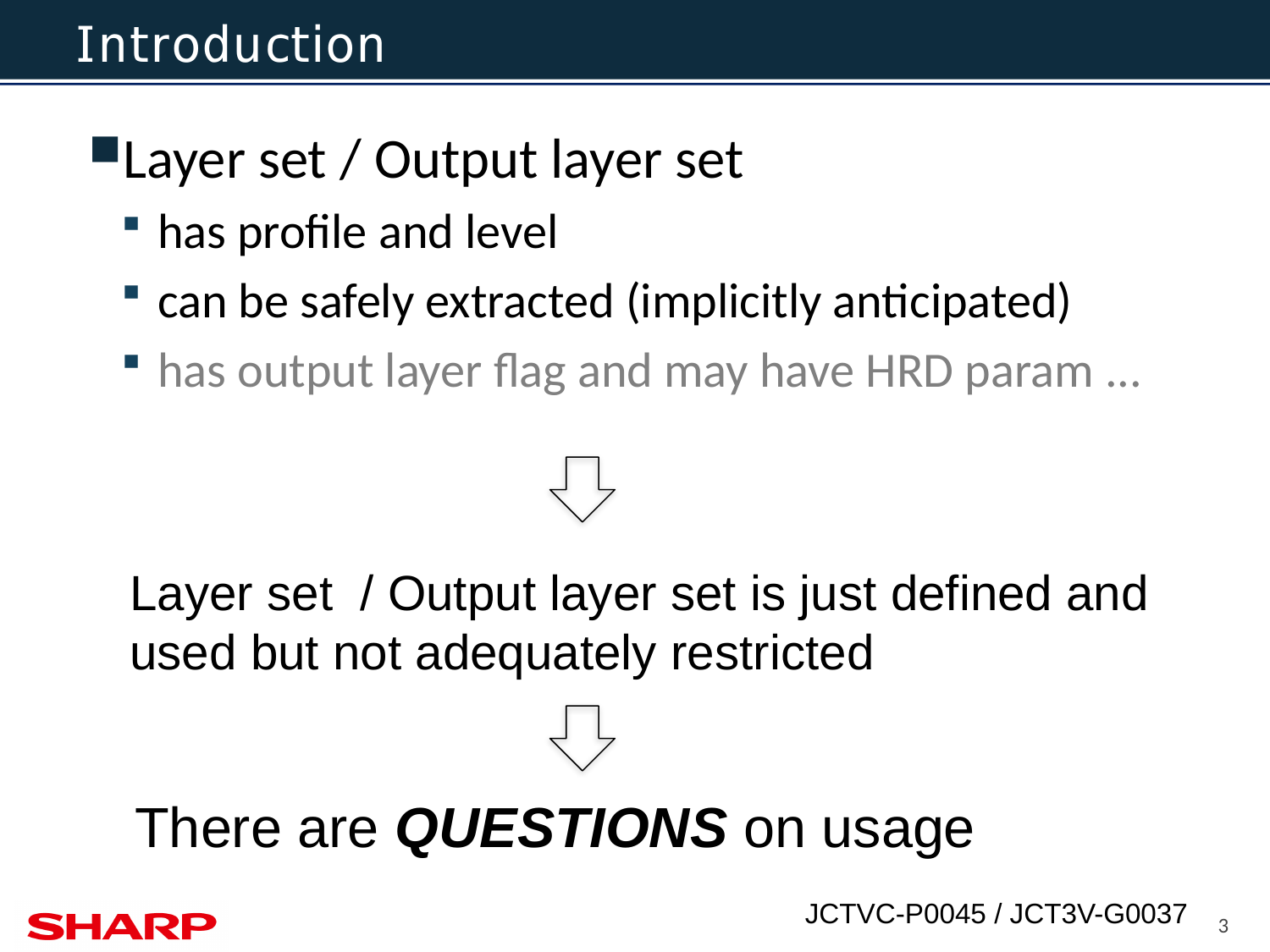

# Introduction
Layer set / Output layer set
has profile and level
can be safely extracted (implicitly anticipated)
has output layer flag and may have HRD param ...

Layer set  / Output layer set is just defined and used but not adequately restricted

There are QUESTIONS on usage
3